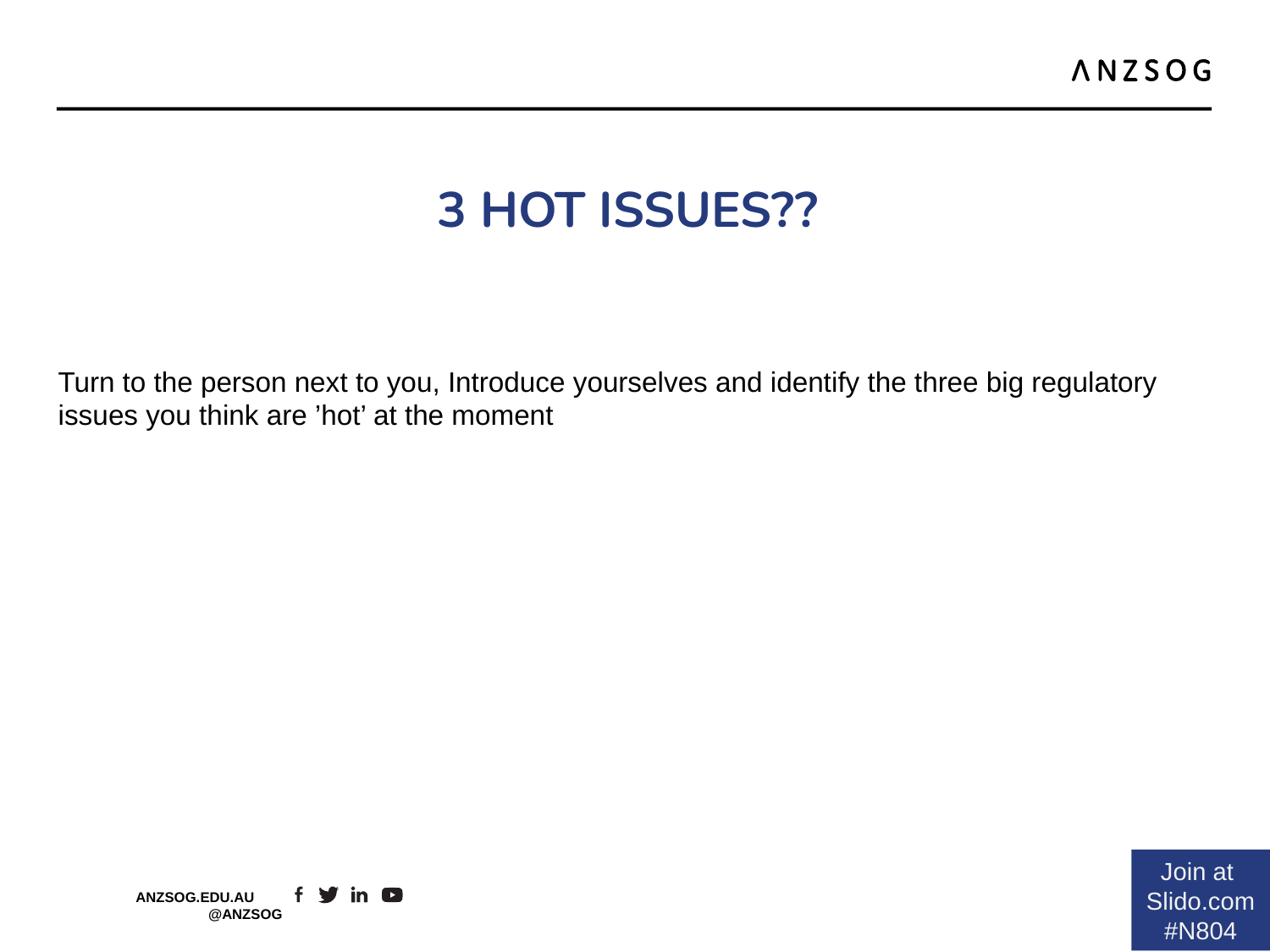

# 3 hot issues??

Turn to the person next to you, Introduce yourselves and identify the three big regulatory issues you think are ’hot’ at the moment
Join at
Slido.com
#N804